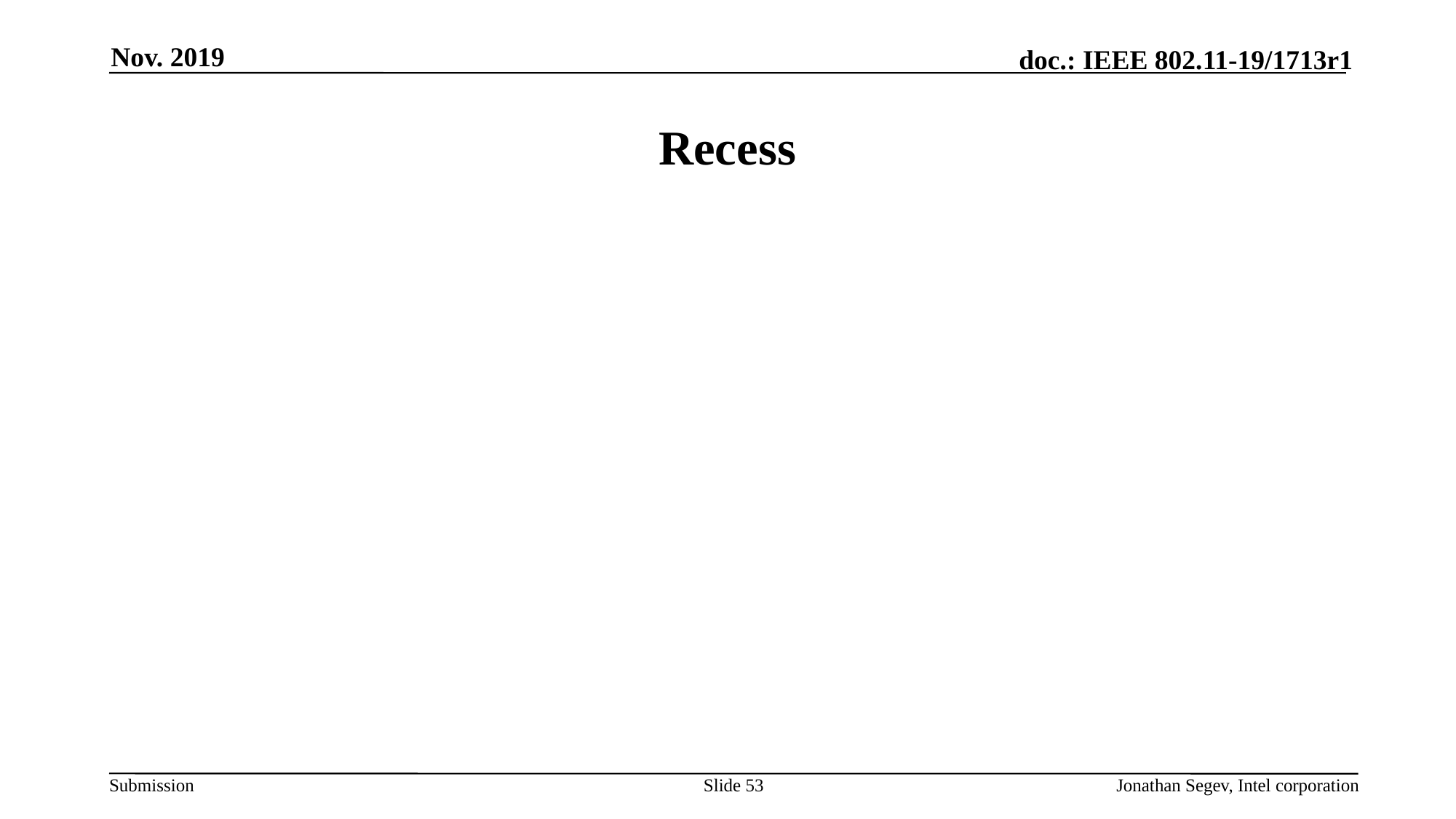

Nov. 2019
# Recess

Slide 53
Jonathan Segev, Intel corporation